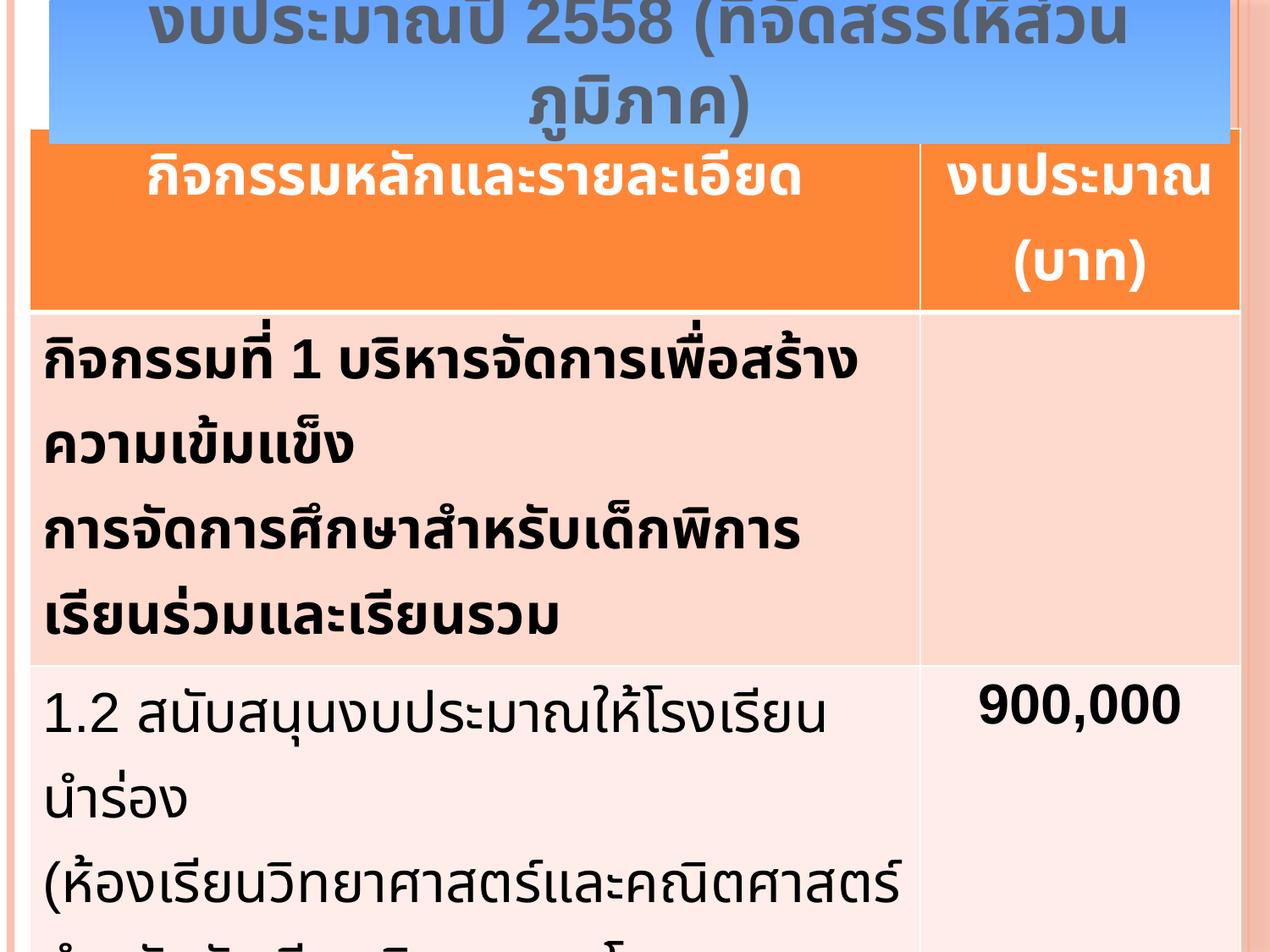

งบประมาณปี 2558 (ที่จัดสรรให้ส่วนภูมิภาค)
| กิจกรรมหลักและรายละเอียด | งบประมาณ (บาท) |
| --- | --- |
| กิจกรรมที่ 1 บริหารจัดการเพื่อสร้างความเข้มแข็ง การจัดการศึกษาสำหรับเด็กพิการเรียนร่วมและเรียนรวม |  |
| 1.2 สนับสนุนงบประมาณให้โรงเรียนนำร่อง (ห้องเรียนวิทยาศาสตร์และคณิตศาสตร์สำหรับนักเรียนพิการ ตามโครงการสนับสนุนและพัฒนานักเรียนตาบอดสาขาวิทยาศาสตร์ในระดับอุดมศึกษา โครงการพระราชดำริ ในสมเด็จพระเทพรัตนราชสุดาฯ จำนวน 5 แห่ง ๆ ละ 180,000 บาท | 900,000 |